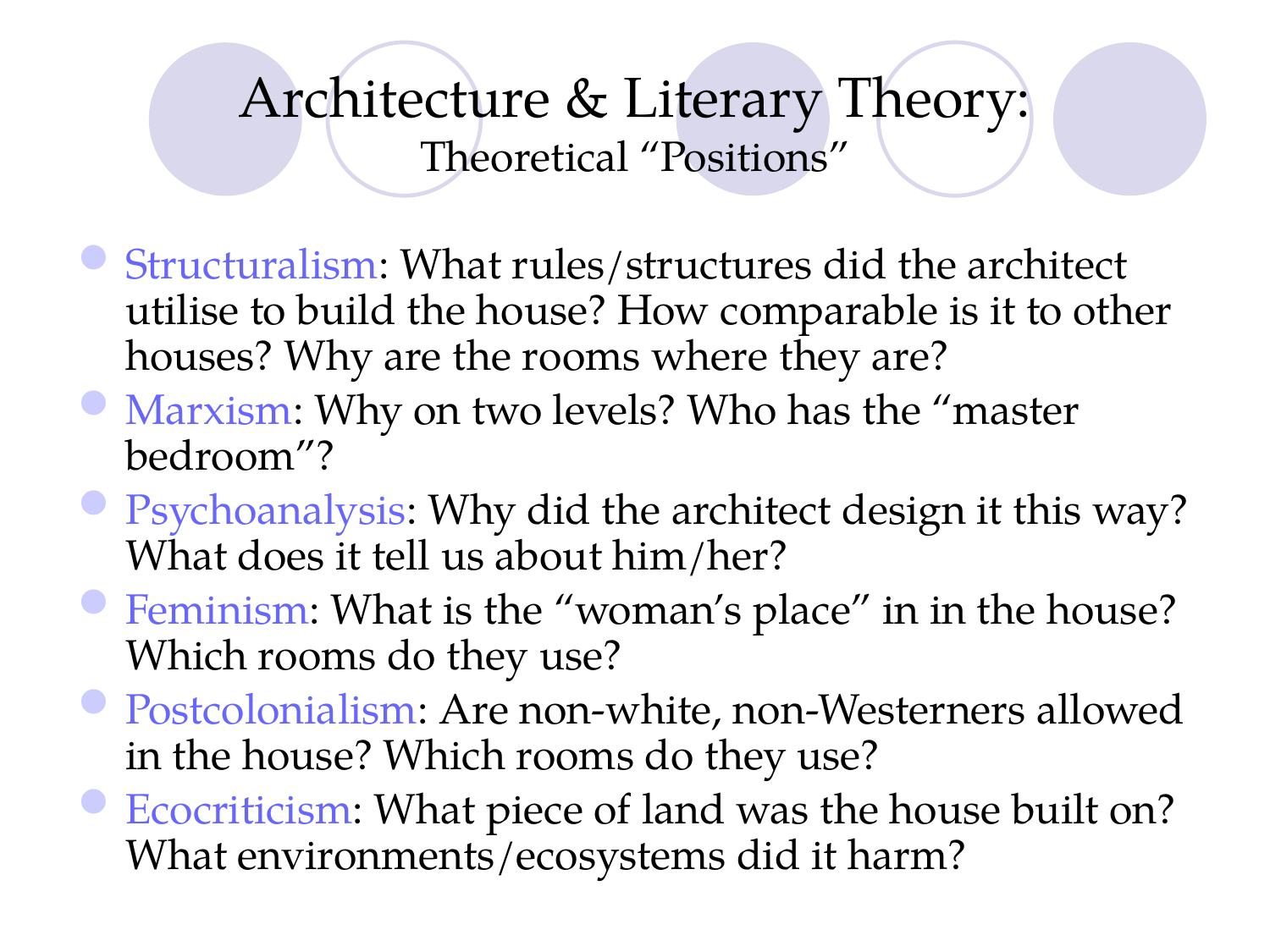

# Architecture & Literary Theory: Theoretical “Positions”
Structuralism: What rules/structures did the architect utilise to build the house? How comparable is it to other houses? Why are the rooms where they are?
Marxism: Why on two levels? Who has the “master bedroom”?
Psychoanalysis: Why did the architect design it this way? What does it tell us about him/her?
Feminism: What is the “woman’s place” in in the house? Which rooms do they use?
Postcolonialism: Are non-white, non-Westerners allowed in the house? Which rooms do they use?
Ecocriticism: What piece of land was the house built on? What environments/ecosystems did it harm?